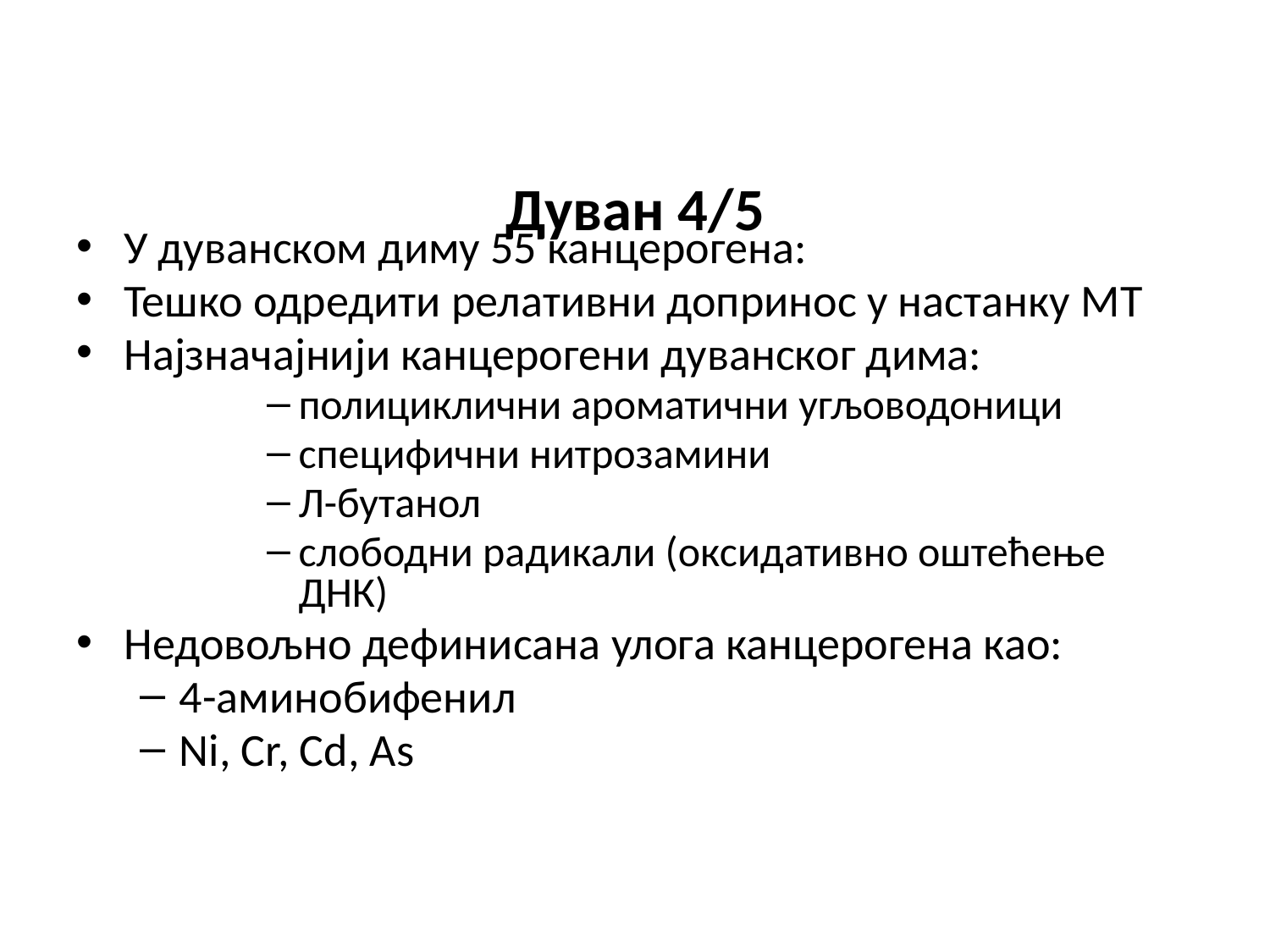

# Дуван 4/5
У дуванском диму 55 канцерогена:
Тешко одредити релативни допринос у настанку МТ
Најзначајнији канцерогени дуванског дима:
полициклични ароматични угљоводоници
специфични нитрозамини
Л-бутанол
слободни радикали (оксидативно оштећење ДНК)
Недовољно дефинисана улога канцерогена као:
4-аминобифенил
Ni, Cr, Cd, As